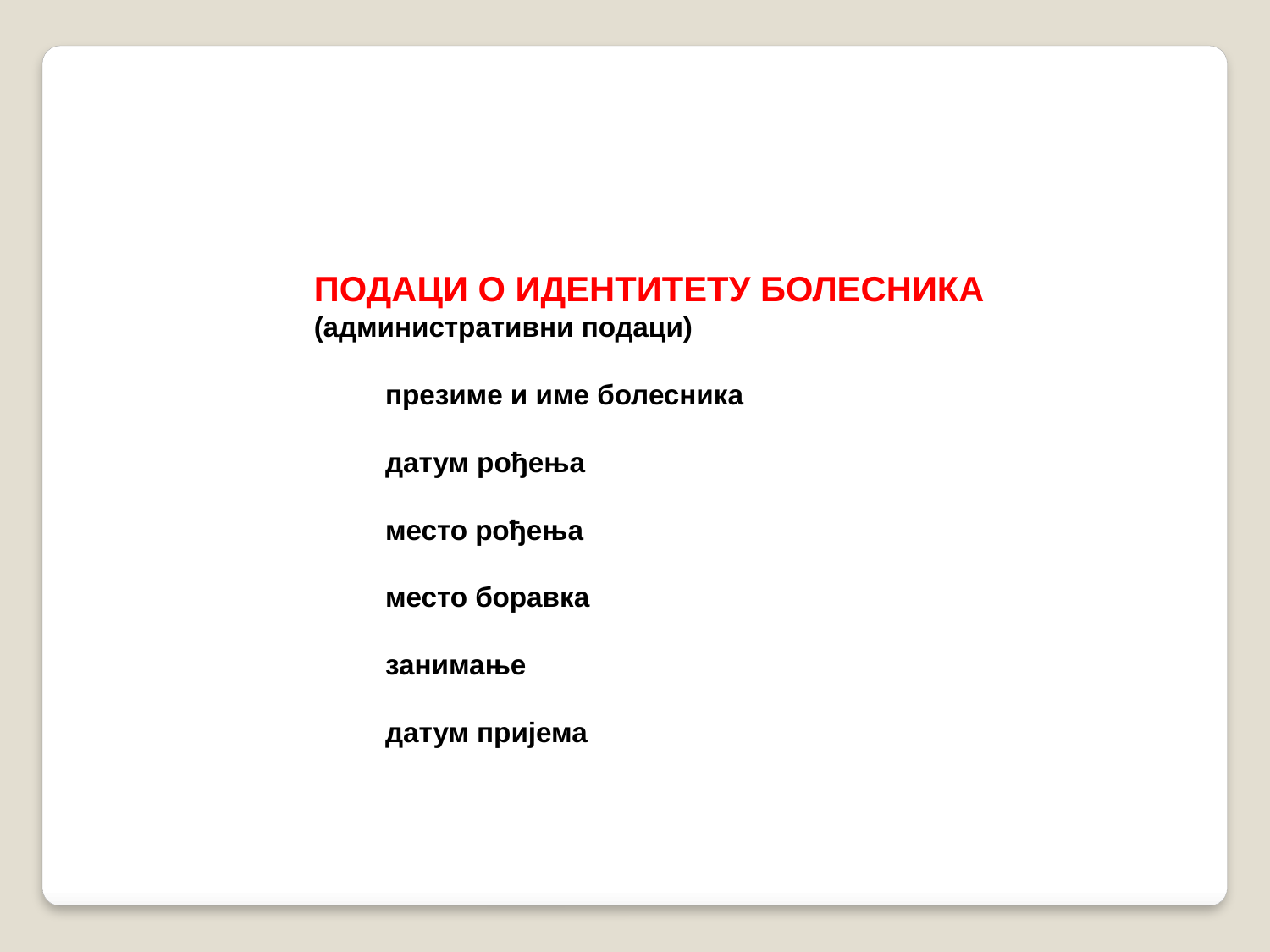

ПОДАЦИ О ИДЕНТИТЕТУ БОЛЕСНИКА (административни подаци)

 презиме и име болесника

 датум рођења

 место рођења

 место боравка

 занимање

 датум пријема